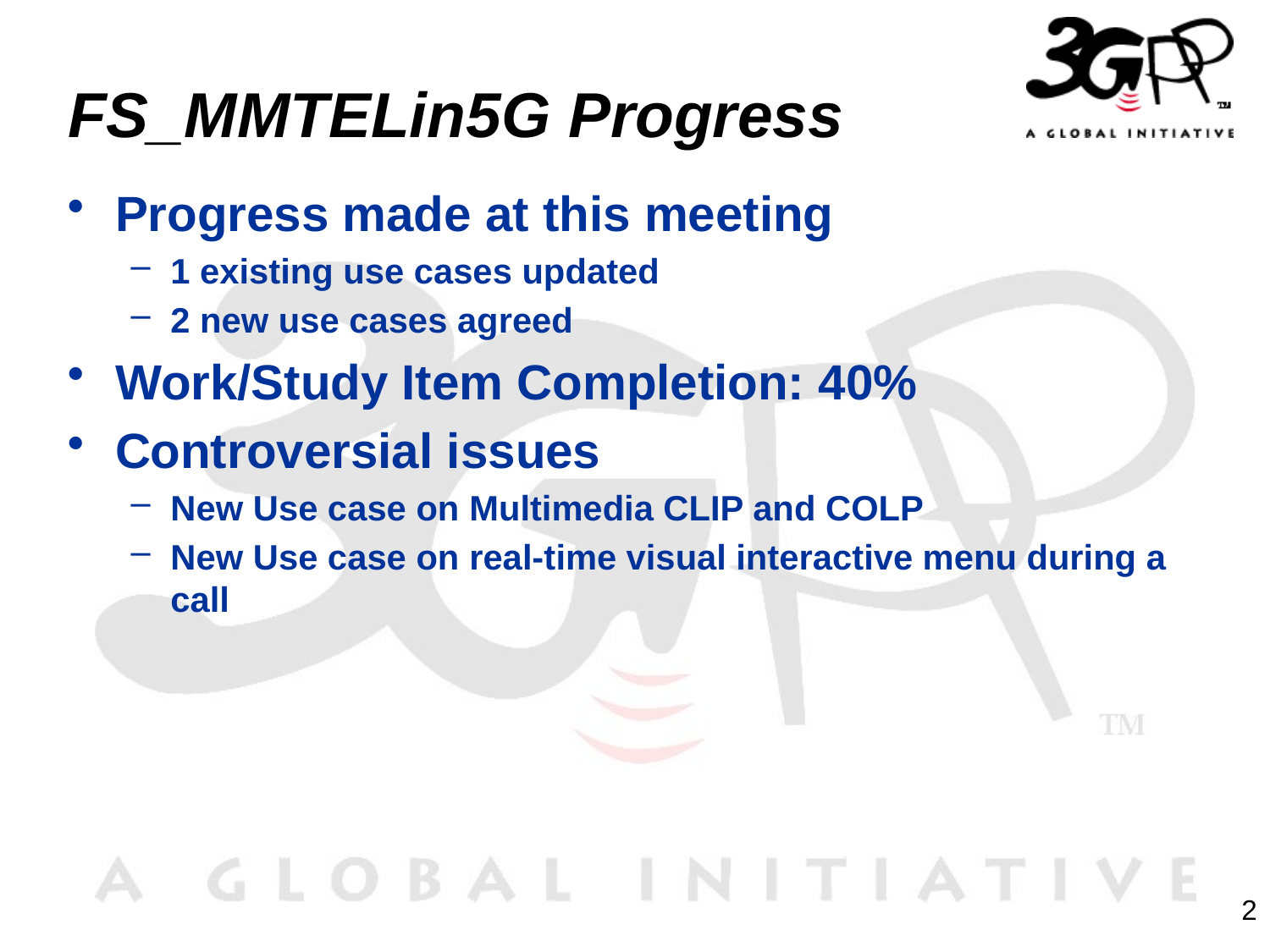

# FS_MMTELin5G Progress
Progress made at this meeting
1 existing use cases updated
2 new use cases agreed
Work/Study Item Completion: 40%
Controversial issues
New Use case on Multimedia CLIP and COLP
New Use case on real-time visual interactive menu during a call

2